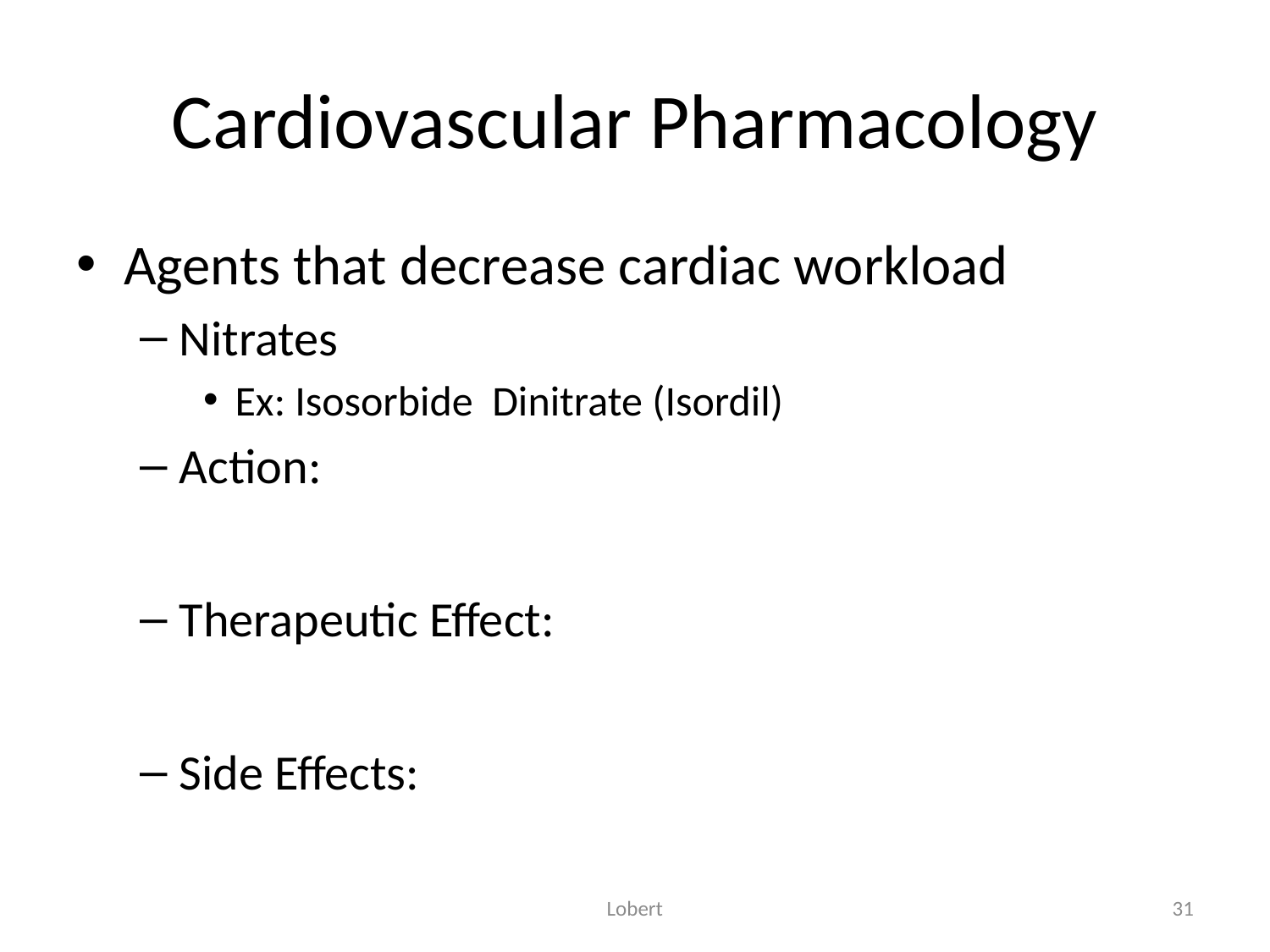

# Cardiovascular Pharmacology
Agents that decrease cardiac workload
Nitrates
Ex: Isosorbide  Dinitrate (Isordil)
Action:

Therapeutic Effect:

Side Effects:
Lobert
31